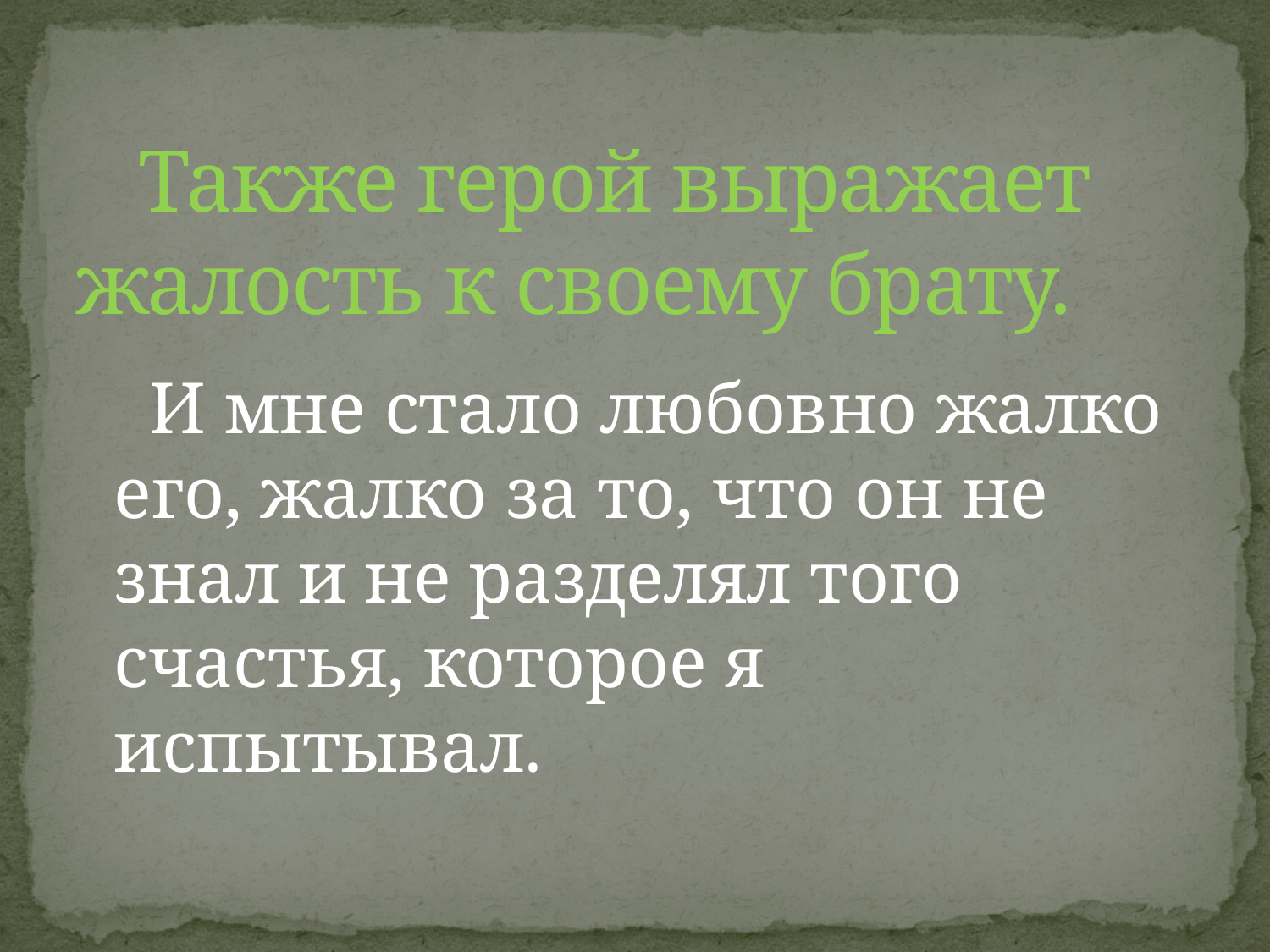

# Также герой выражает жалость к своему брату.
    И мне стало любовно жалко его, жалко за то, что он не знал и не разделял того счастья, которое я испытывал.